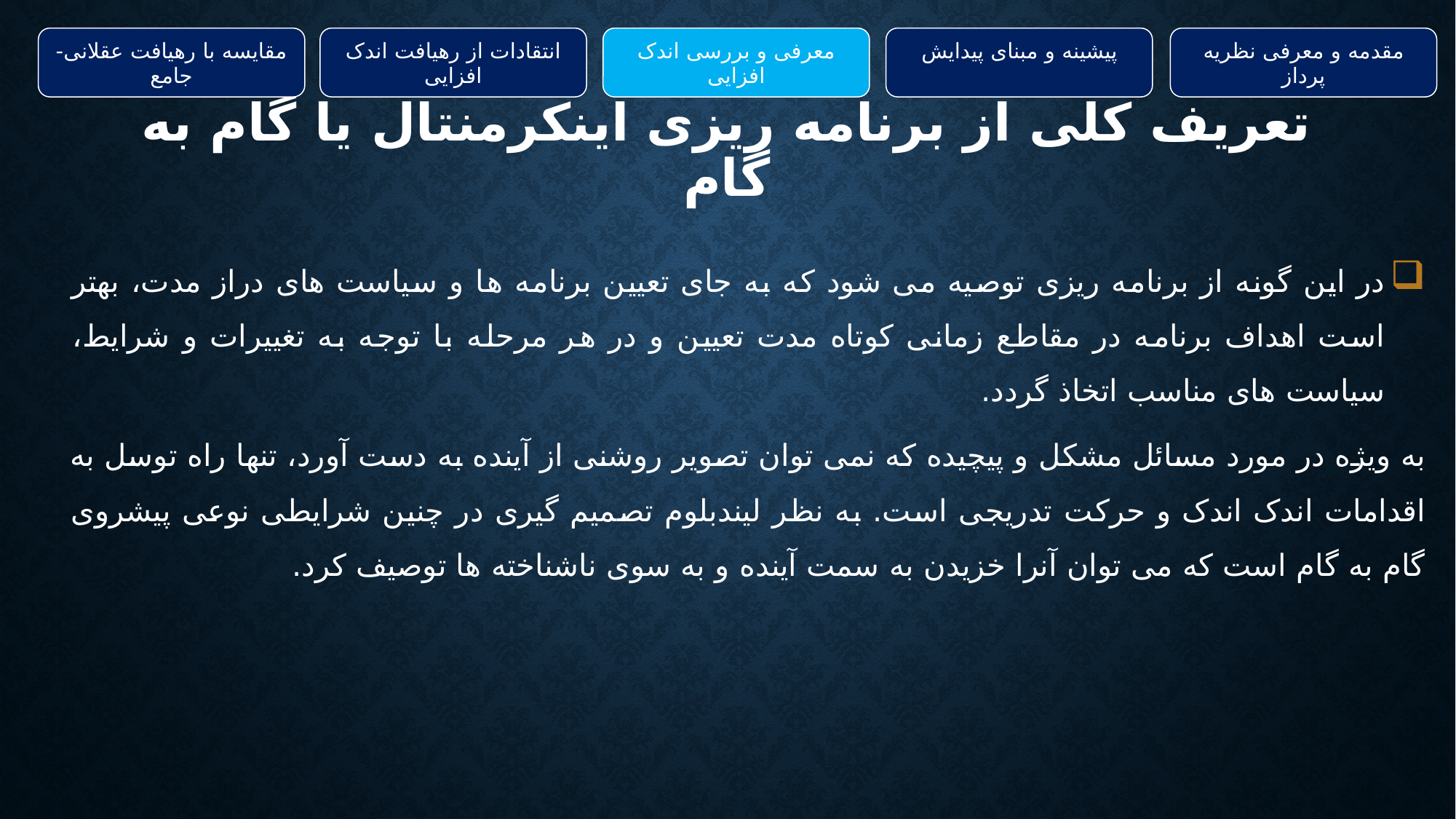

مقایسه با رهیافت عقلانی-جامع
انتقادات از رهیافت اندک افزایی
معرفی و بررسی اندک افزایی
پیشینه و مبنای پیدایش
مقدمه و معرفی نظریه پرداز
# تعریف کلی از برنامه ریزی اینکرمنتال یا گام به گام

در این گونه از برنامه ریزی توصیه می شود که به جای تعیین برنامه ها و سیاست های دراز مدت، بهتر است اهداف برنامه در مقاطع زمانی کوتاه مدت تعیین و در هر مرحله با توجه به تغییرات و شرایط، سیاست های مناسب اتخاذ گردد.
به ویژه در مورد مسائل مشکل و پیچیده که نمی توان تصویر روشنی از آینده به دست آورد، تنها راه توسل به اقدامات اندک اندک و حرکت تدریجی است. به نظر لیندبلوم تصمیم گیری در چنین شرایطی نوعی پیشروی گام به گام است که می توان آنرا خزیدن به سمت آینده و به سوی ناشناخته ها توصیف کرد.